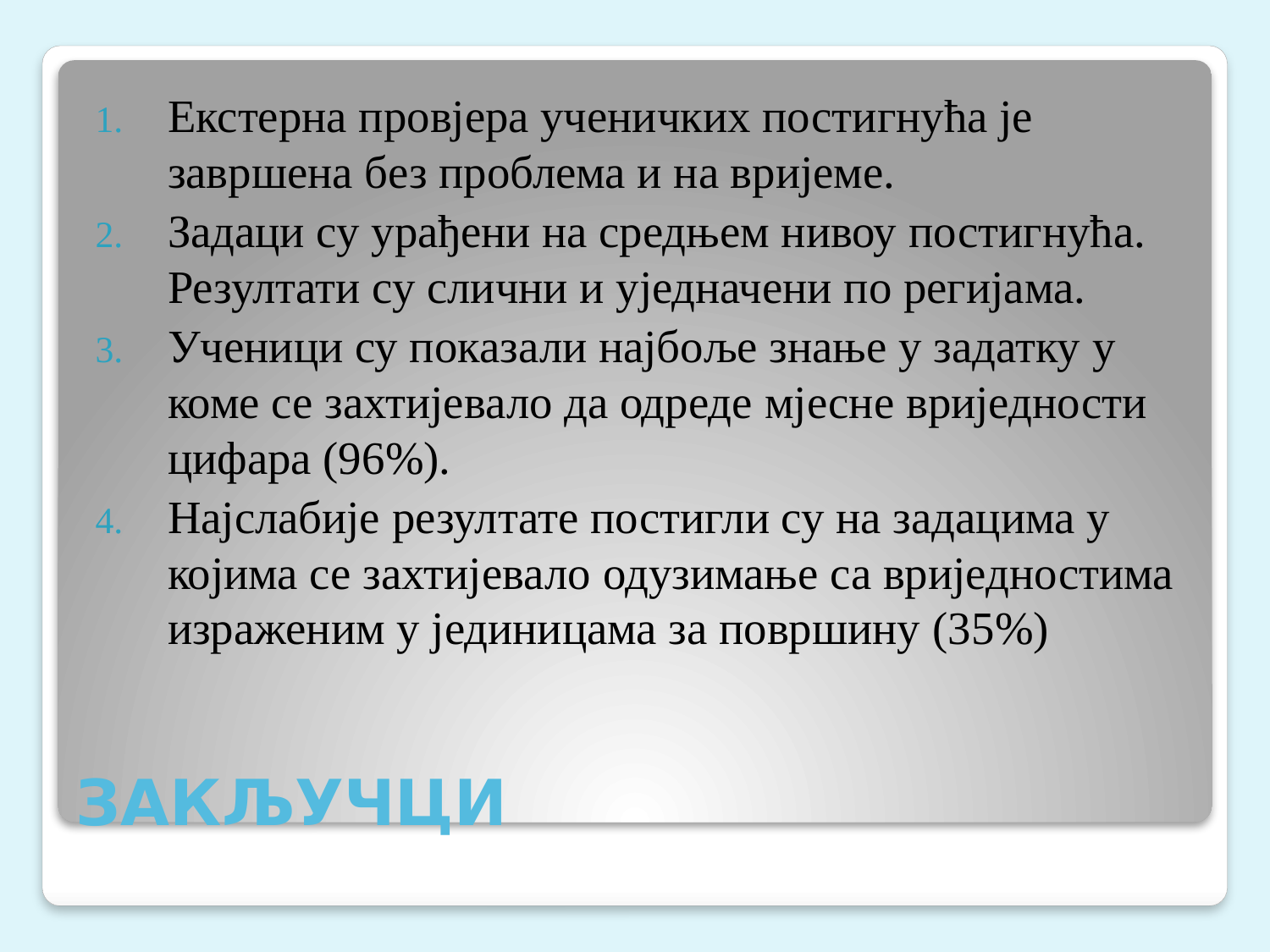

Екстерна провјера ученичких постигнућа је завршена без проблема и на вријеме.
Задаци су урађени на средњем нивоу постигнућа. Резултати су слични и уједначени по регијама.
Ученици су показали најбоље знање у задатку у коме се захтијевало да одреде мјесне вриједности цифара (96%).
Најслабије резултате постигли су на задацима у којима се захтијевало одузимање са вриједностима израженим у јединицама за површину (35%)

# ЗАКЉУЧЦИ